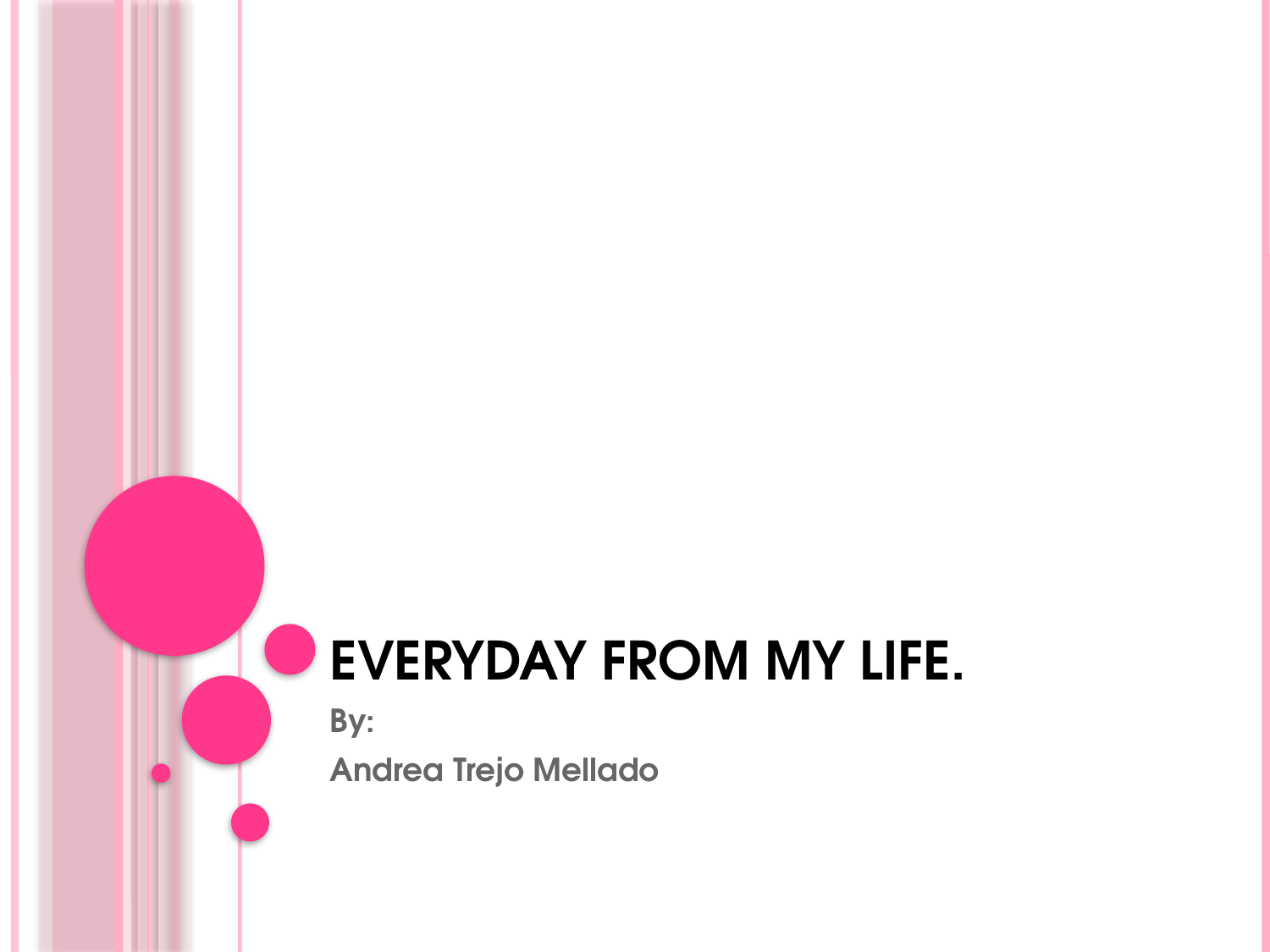

# EVERYDAY FROM MY LIFE.
By:
Andrea Trejo Mellado